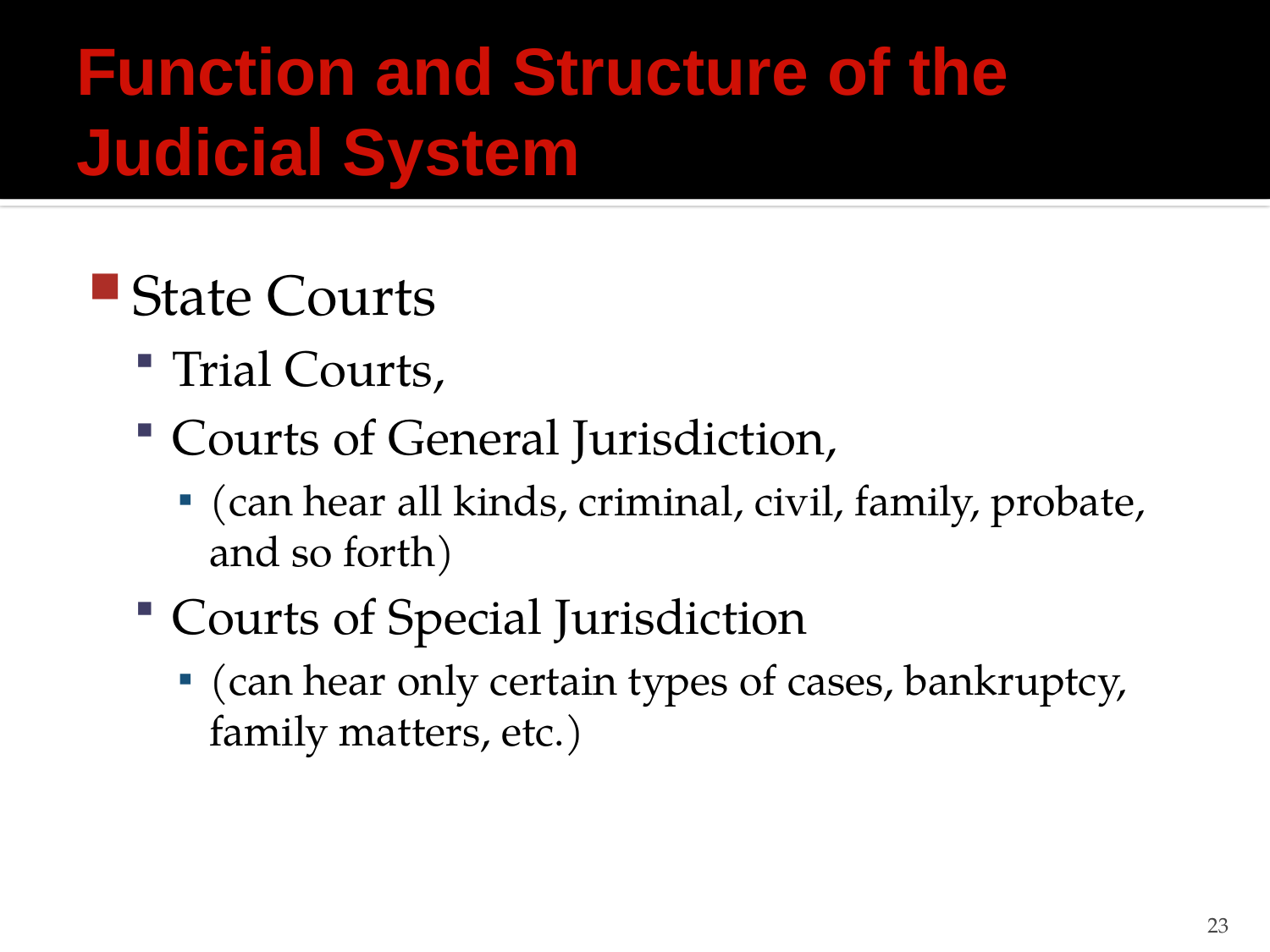

# Function and Structure of the Judicial System
State Courts
Trial Courts,
Courts of General Jurisdiction,
(can hear all kinds, criminal, civil, family, probate, and so forth)
Courts of Special Jurisdiction
(can hear only certain types of cases, bankruptcy, family matters, etc.)
23